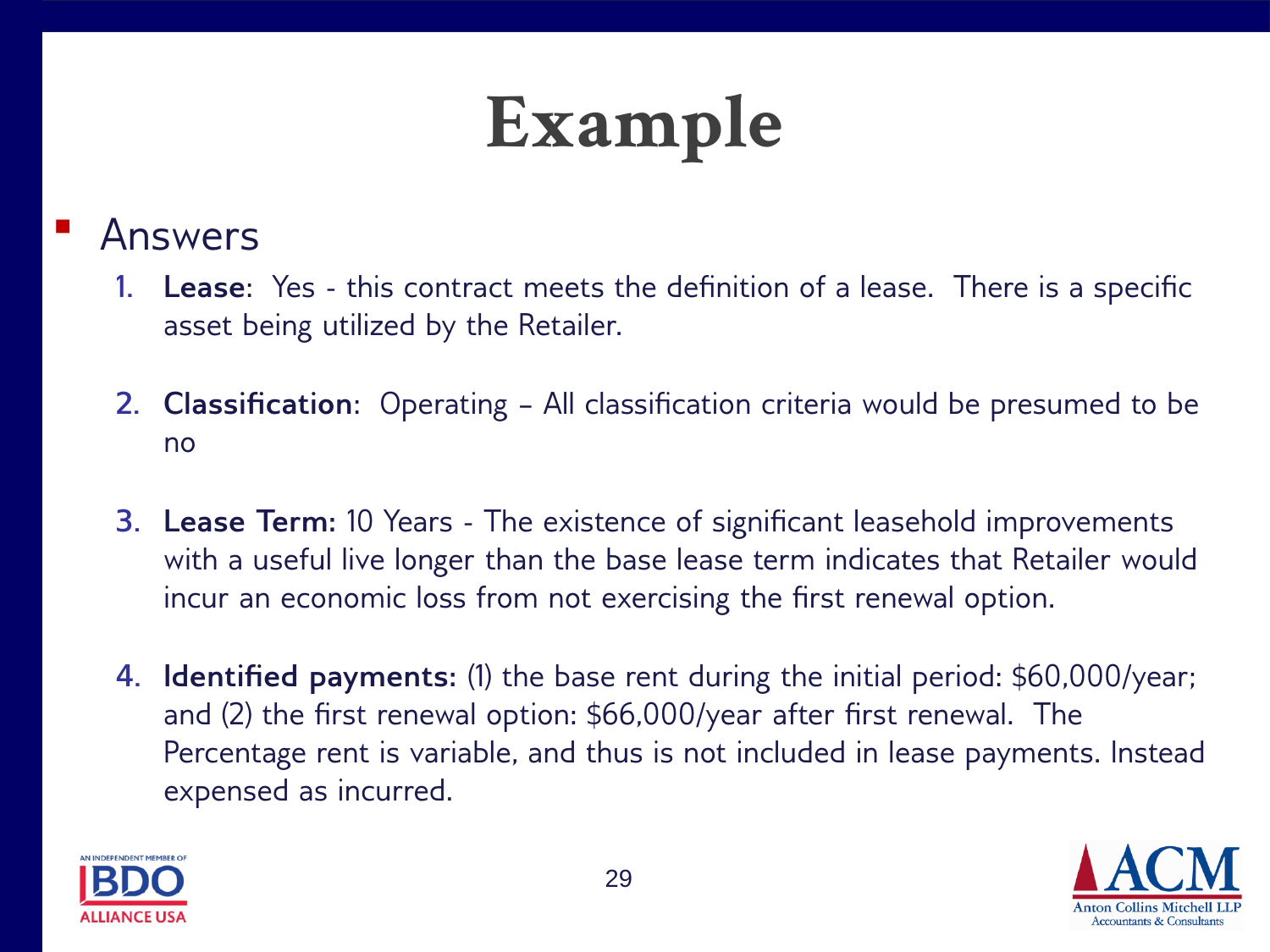

Example
Answers
Lease:  Yes - this contract meets the definition of a lease.  There is a specific asset being utilized by the Retailer.

Classification:  Operating – All classification criteria would be presumed to be no

Lease Term: 10 Years - The existence of significant leasehold improvements with a useful live longer than the base lease term indicates that Retailer would incur an economic loss from not exercising the first renewal option.

Identified payments: (1) the base rent during the initial period: $60,000/year; and (2) the first renewal option: $66,000/year after first renewal.  The Percentage rent is variable, and thus is not included in lease payments. Instead expensed as incurred.

29